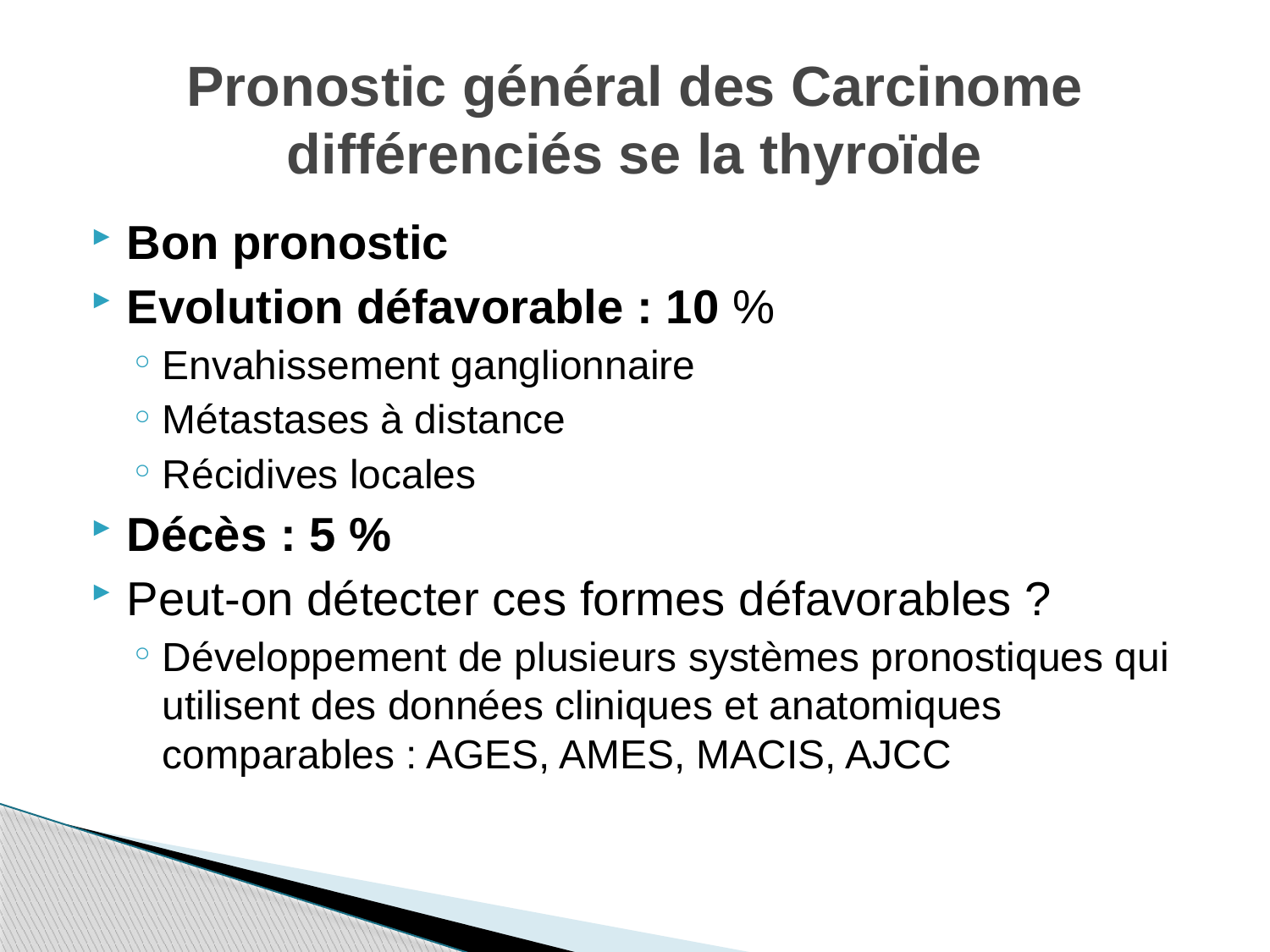

# Pronostic général des Carcinome différenciés se la thyroïde
Bon pronostic
Evolution défavorable : 10 %
Envahissement ganglionnaire
Métastases à distance
Récidives locales
Décès : 5 %
Peut-on détecter ces formes défavorables ?
Développement de plusieurs systèmes pronostiques qui utilisent des données cliniques et anatomiques
comparables : AGES, AMES, MACIS, AJCC